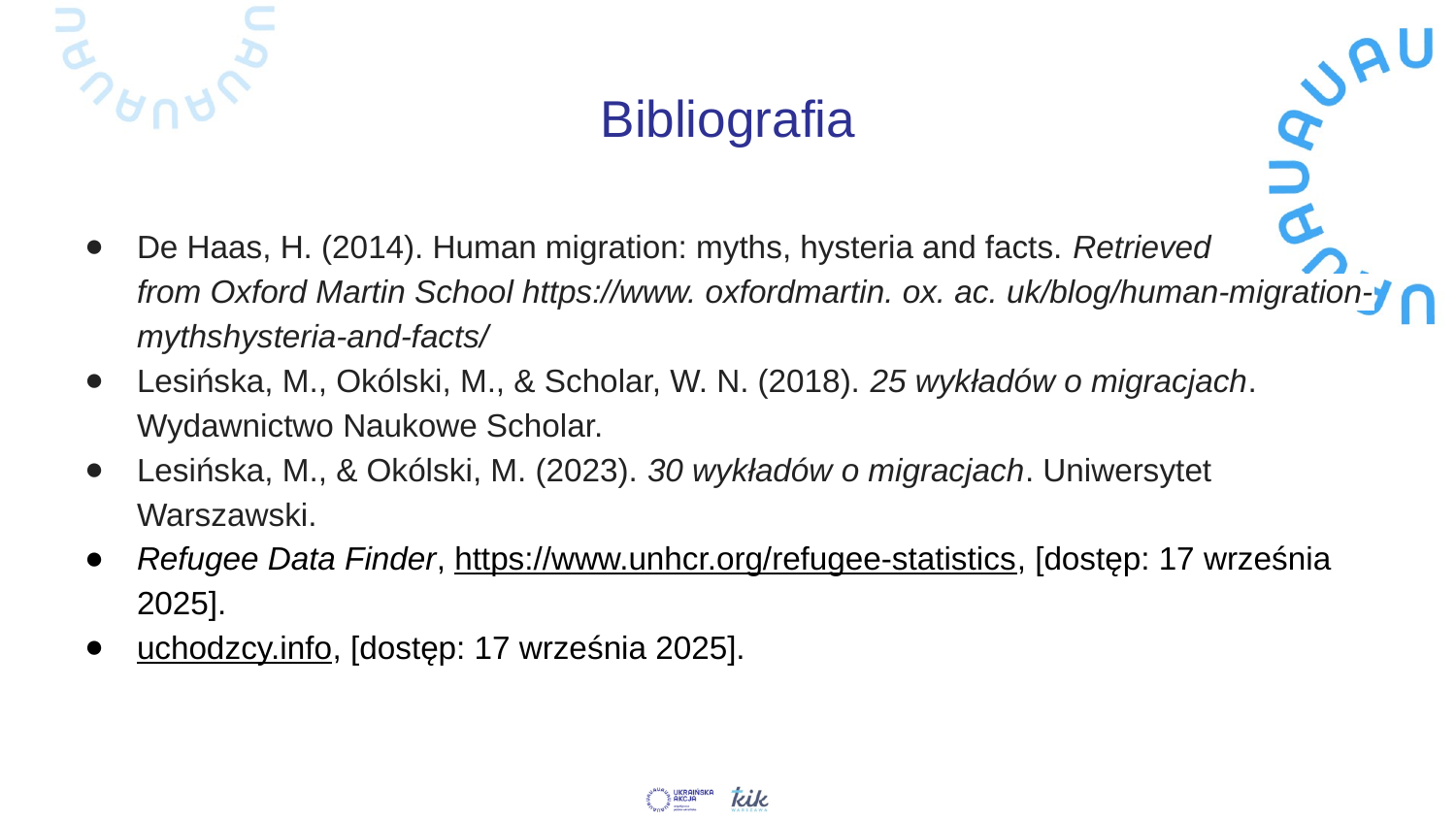

# Bibliografia
De Haas, H. (2014). Human migration: myths, hysteria and facts. Retrieved
from Oxford Martin School https://www. oxfordmartin. ox. ac. uk/blog/human-migration-mythshysteria-and-facts/
Lesińska, M., Okólski, M., & Scholar, W. N. (2018). 25 wykładów o migracjach. Wydawnictwo Naukowe Scholar.
Lesińska, M., & Okólski, M. (2023). 30 wykładów o migracjach. Uniwersytet Warszawski.
Refugee Data Finder, https://www.unhcr.org/refugee-statistics, [dostęp: 17 września 2025].
uchodzcy.info, [dostęp: 17 września 2025].